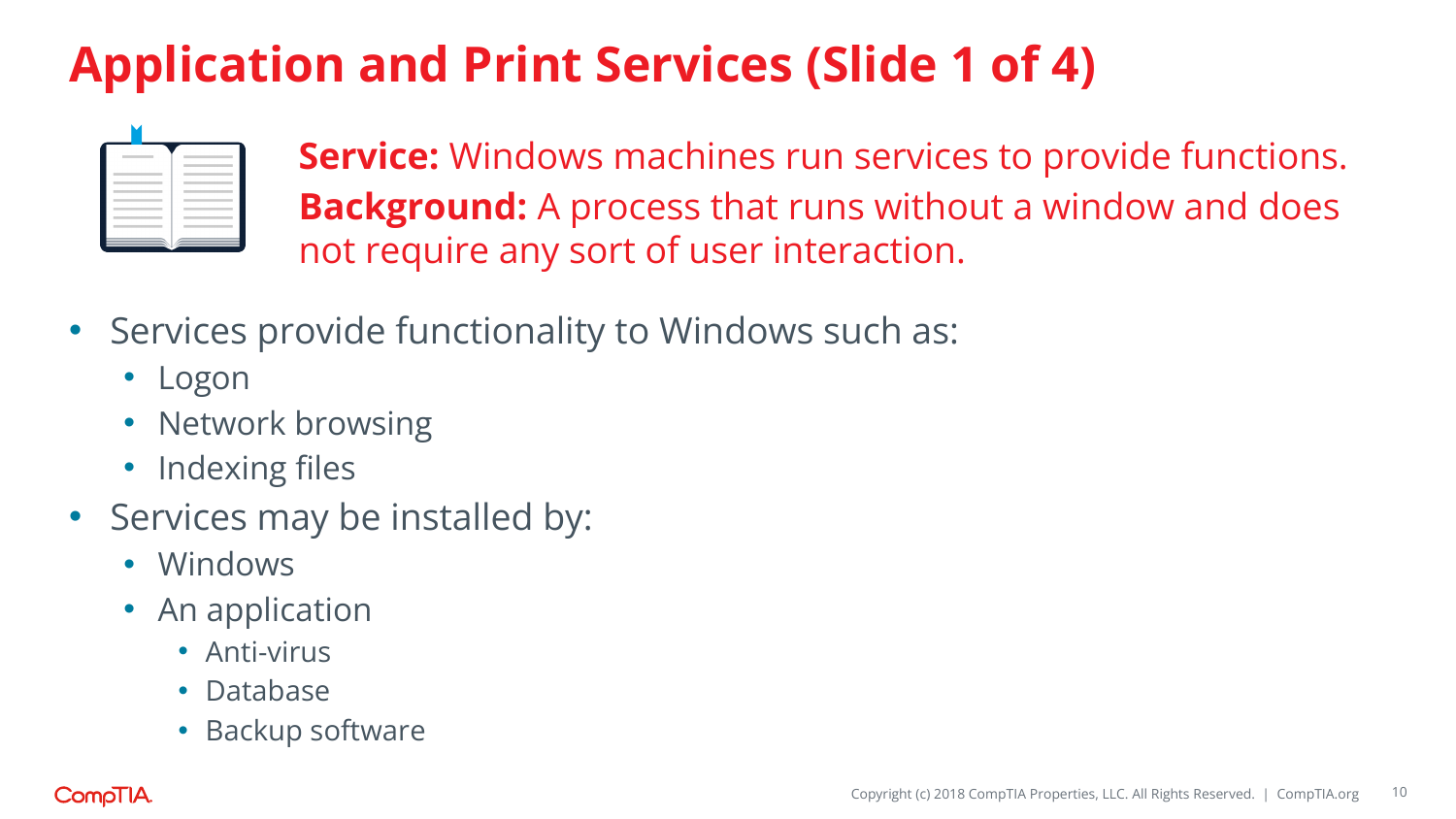

# Application and Print Services (Slide 1 of 4)
Service: Windows machines run services to provide functions.
Background: A process that runs without a window and does not require any sort of user interaction.
Services provide functionality to Windows such as:
Logon
Network browsing
Indexing files
Services may be installed by:
Windows
An application
Anti-virus
Database
Backup software
10